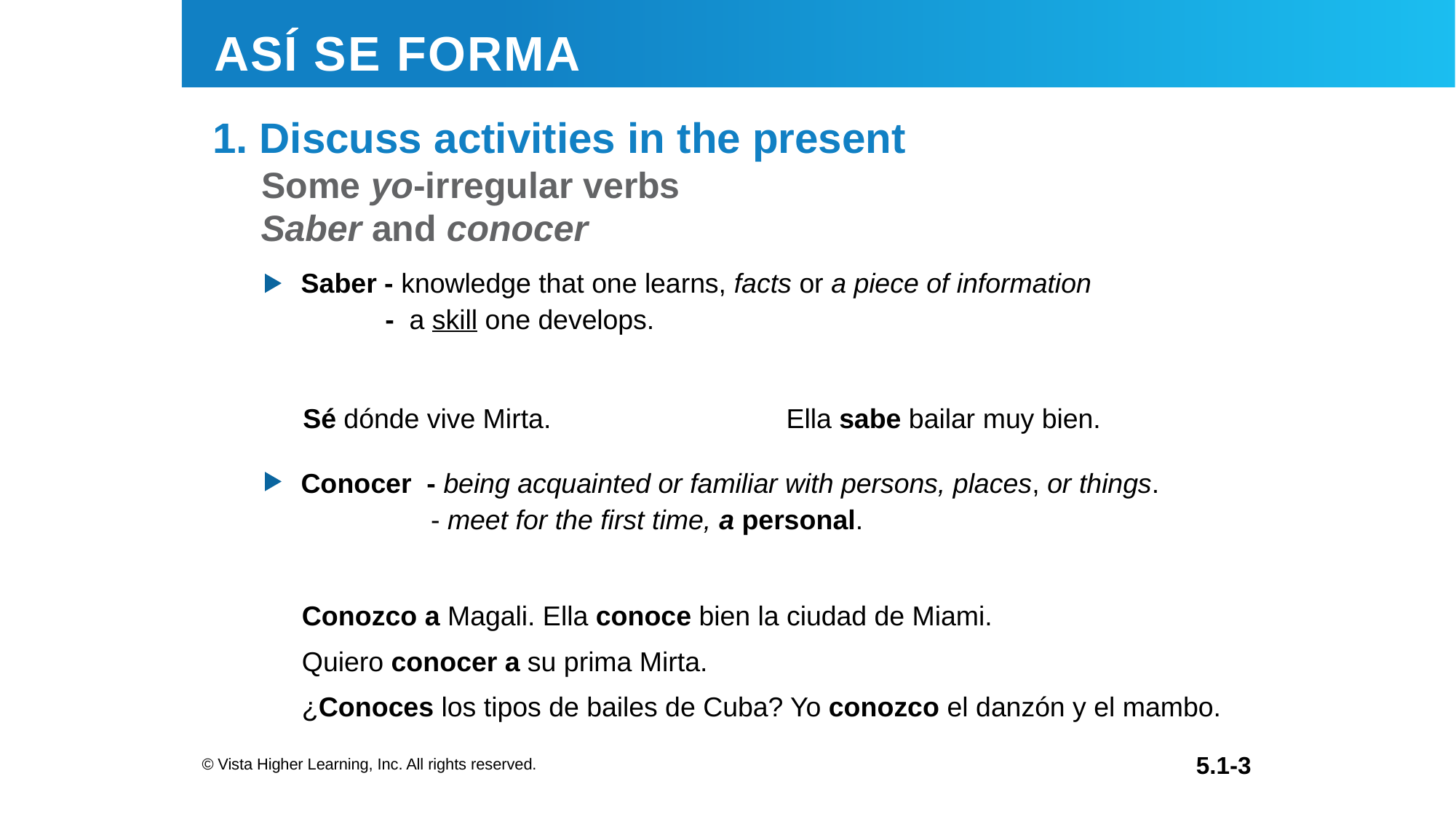

1. Discuss activities in the present
Saber and conocer

Saber - knowledge that one learns, facts or a piece of information
           -  a skill one develops.

| Sé dónde vive Mirta. |  | Ella sabe bailar muy bien. |
| --- | --- | --- |
Conocer  - being acquainted or familiar with persons, places, or things.
                 - meet for the first time, a personal.

| Conozco a Magali. Ella conoce bien la ciudad de Miami. Quiero conocer a su prima Mirta. ¿Conoces los tipos de bailes de Cuba? Yo conozco el danzón y el mambo. |
| --- |
© Vista Higher Learning, Inc. All rights reserved.
5.1-3